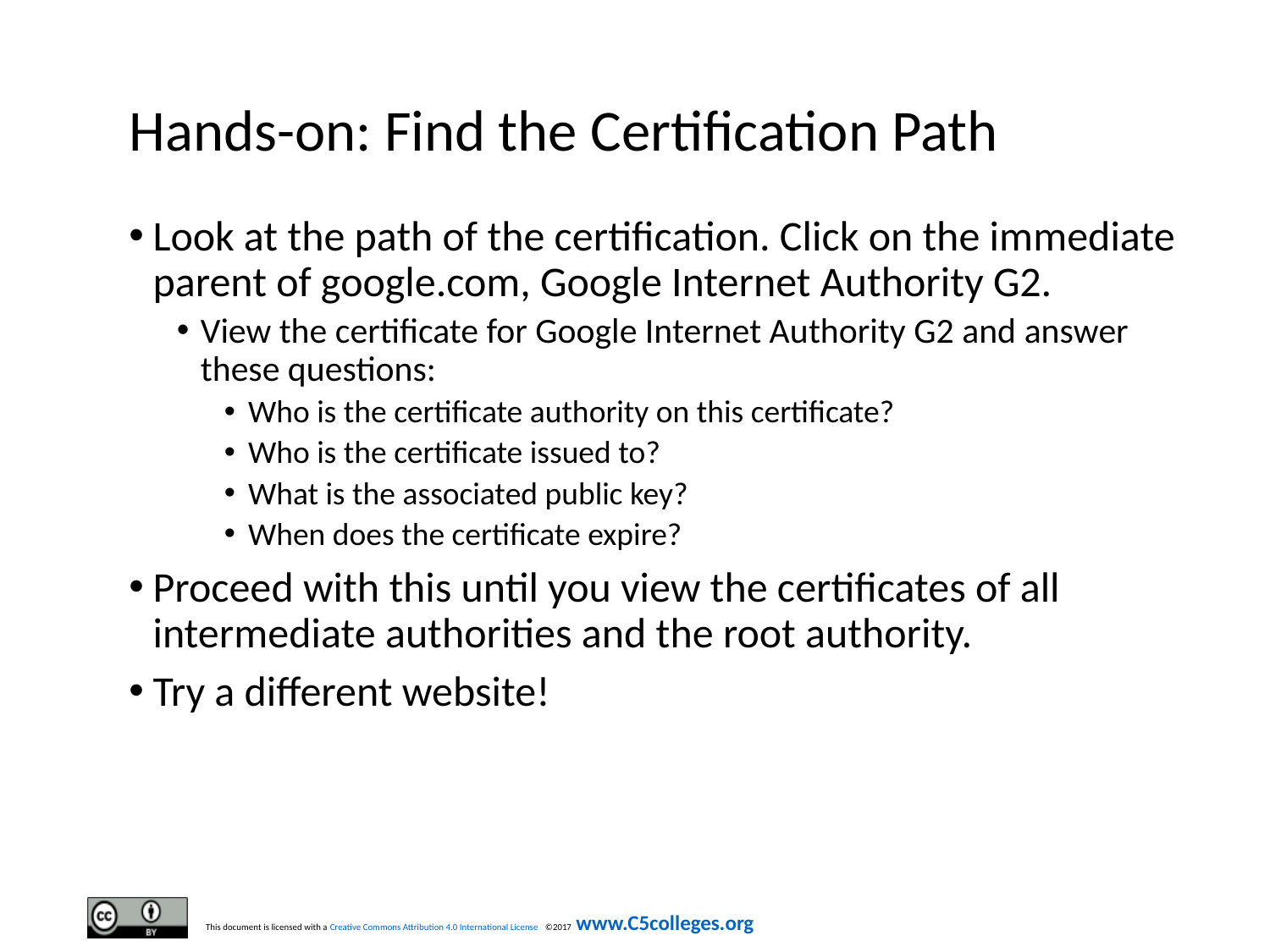

Hands-on: Find the Certification Path
Look at the path of the certification. Click on the immediate parent of google.com, Google Internet Authority G2.
View the certificate for Google Internet Authority G2 and answer these questions:
Who is the certificate authority on this certificate?
Who is the certificate issued to?
What is the associated public key?
When does the certificate expire?
Proceed with this until you view the certificates of all intermediate authorities and the root authority.
Try a different website!